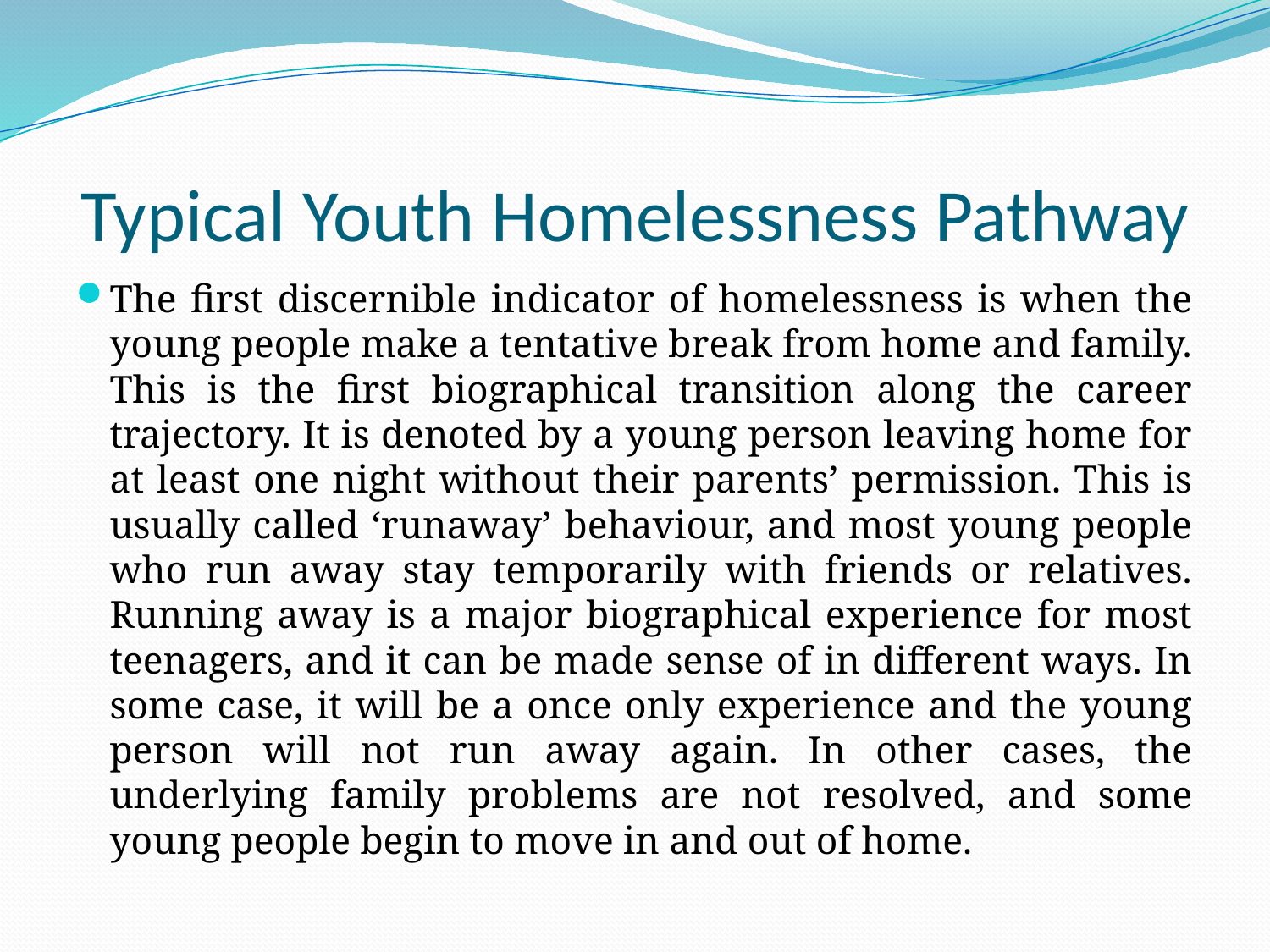

# Typical Youth Homelessness Pathway
The first discernible indicator of homelessness is when the young people make a tentative break from home and family. This is the first biographical transition along the career trajectory. It is denoted by a young person leaving home for at least one night without their parents’ permission. This is usually called ‘runaway’ behaviour, and most young people who run away stay temporarily with friends or relatives. Running away is a major biographical experience for most teenagers, and it can be made sense of in different ways. In some case, it will be a once only experience and the young person will not run away again. In other cases, the underlying family problems are not resolved, and some young people begin to move in and out of home.